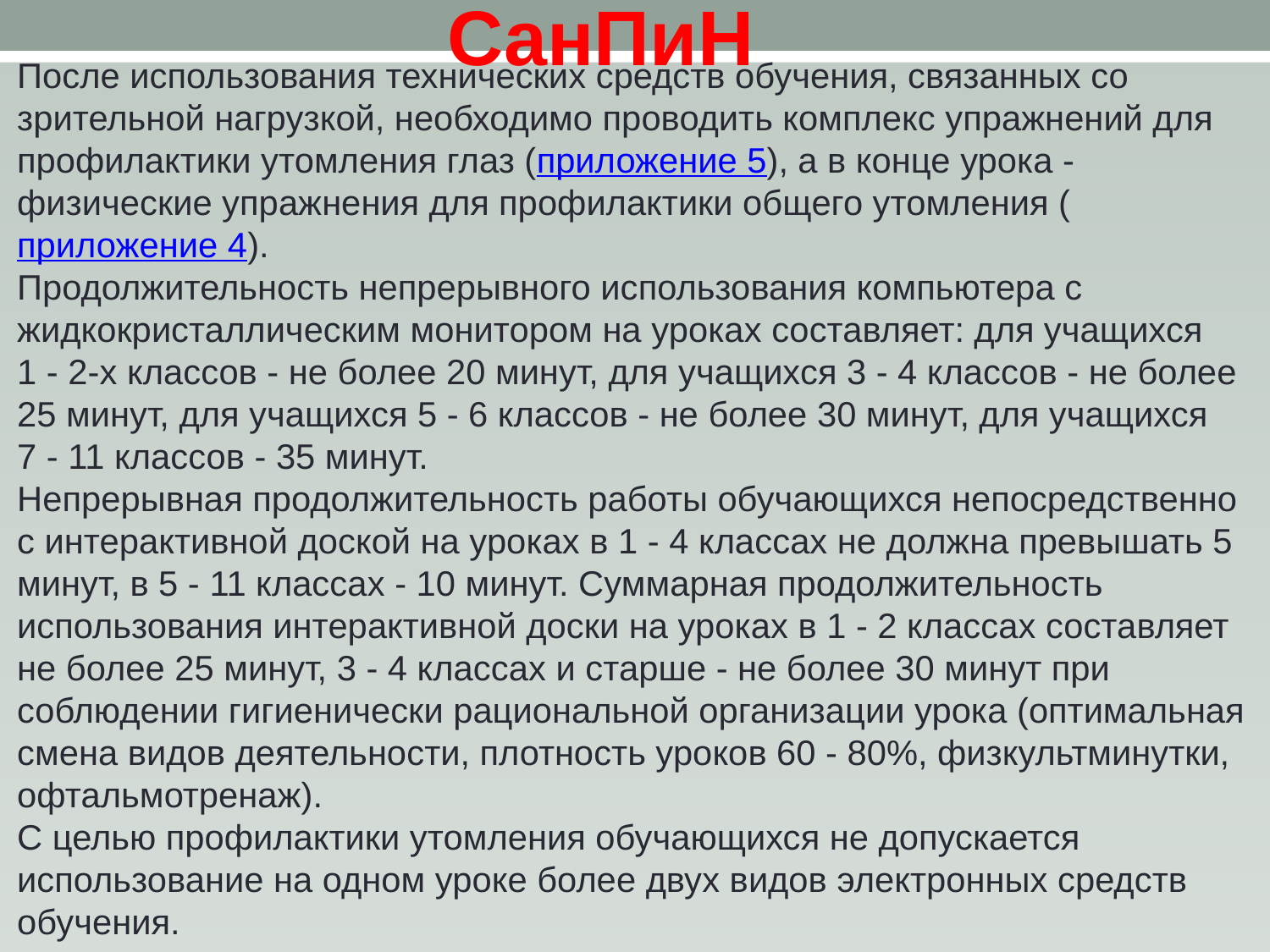

СанПиН
После использования технических средств обучения, связанных со зрительной нагрузкой, необходимо проводить комплекс упражнений для профилактики утомления глаз (приложение 5), а в конце урока - физические упражнения для профилактики общего утомления (приложение 4).
Продолжительность непрерывного использования компьютера с жидкокристаллическим монитором на уроках составляет: для учащихся 1 - 2-х классов - не более 20 минут, для учащихся 3 - 4 классов - не более 25 минут, для учащихся 5 - 6 классов - не более 30 минут, для учащихся 7 - 11 классов - 35 минут.
Непрерывная продолжительность работы обучающихся непосредственно с интерактивной доской на уроках в 1 - 4 классах не должна превышать 5 минут, в 5 - 11 классах - 10 минут. Суммарная продолжительность использования интерактивной доски на уроках в 1 - 2 классах составляет не более 25 минут, 3 - 4 классах и старше - не более 30 минут при соблюдении гигиенически рациональной организации урока (оптимальная смена видов деятельности, плотность уроков 60 - 80%, физкультминутки, офтальмотренаж).
С целью профилактики утомления обучающихся не допускается использование на одном уроке более двух видов электронных средств обучения.